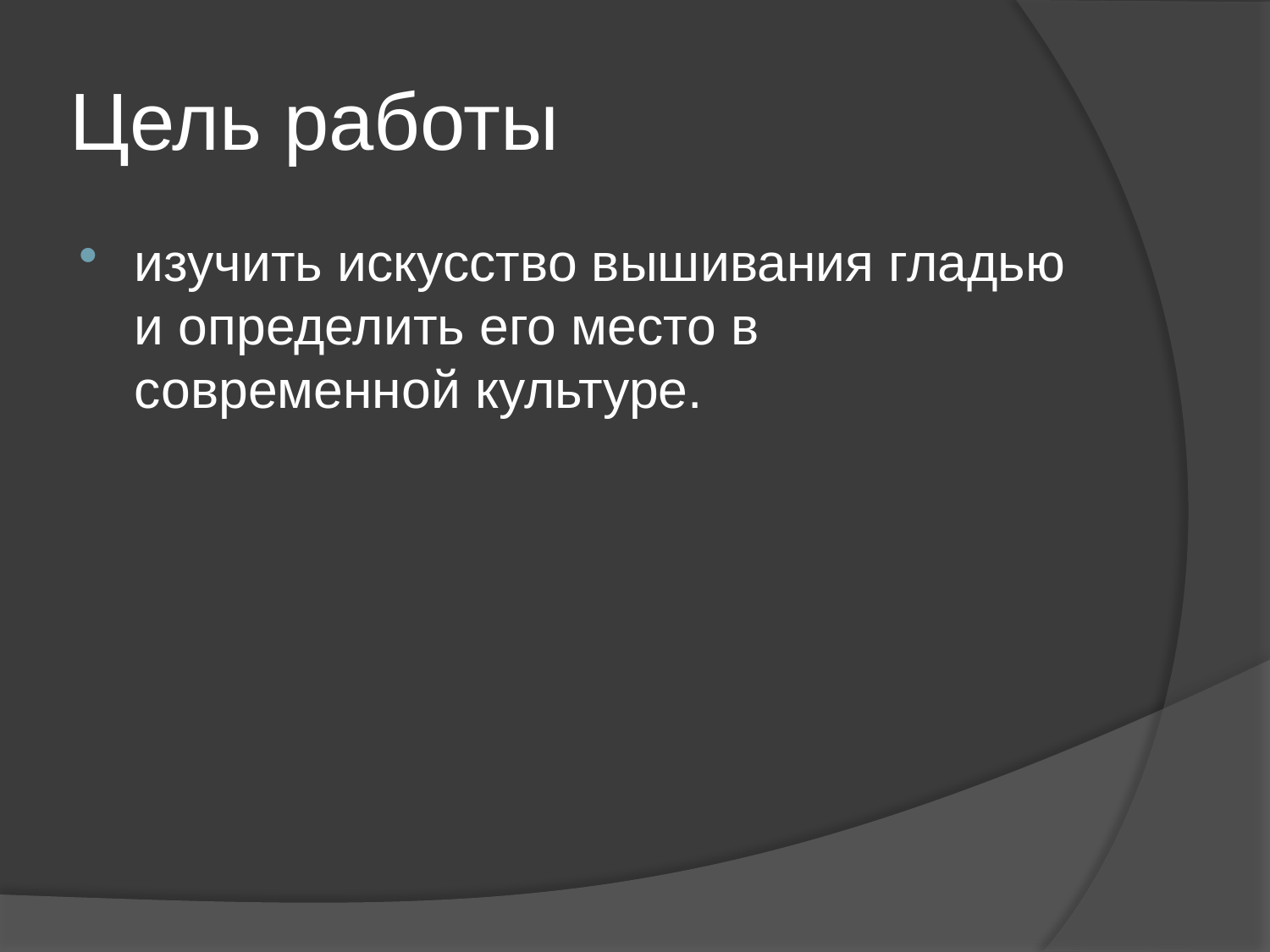

# Цель работы
изучить искусство вышивания гладью и определить его место в современной культуре.